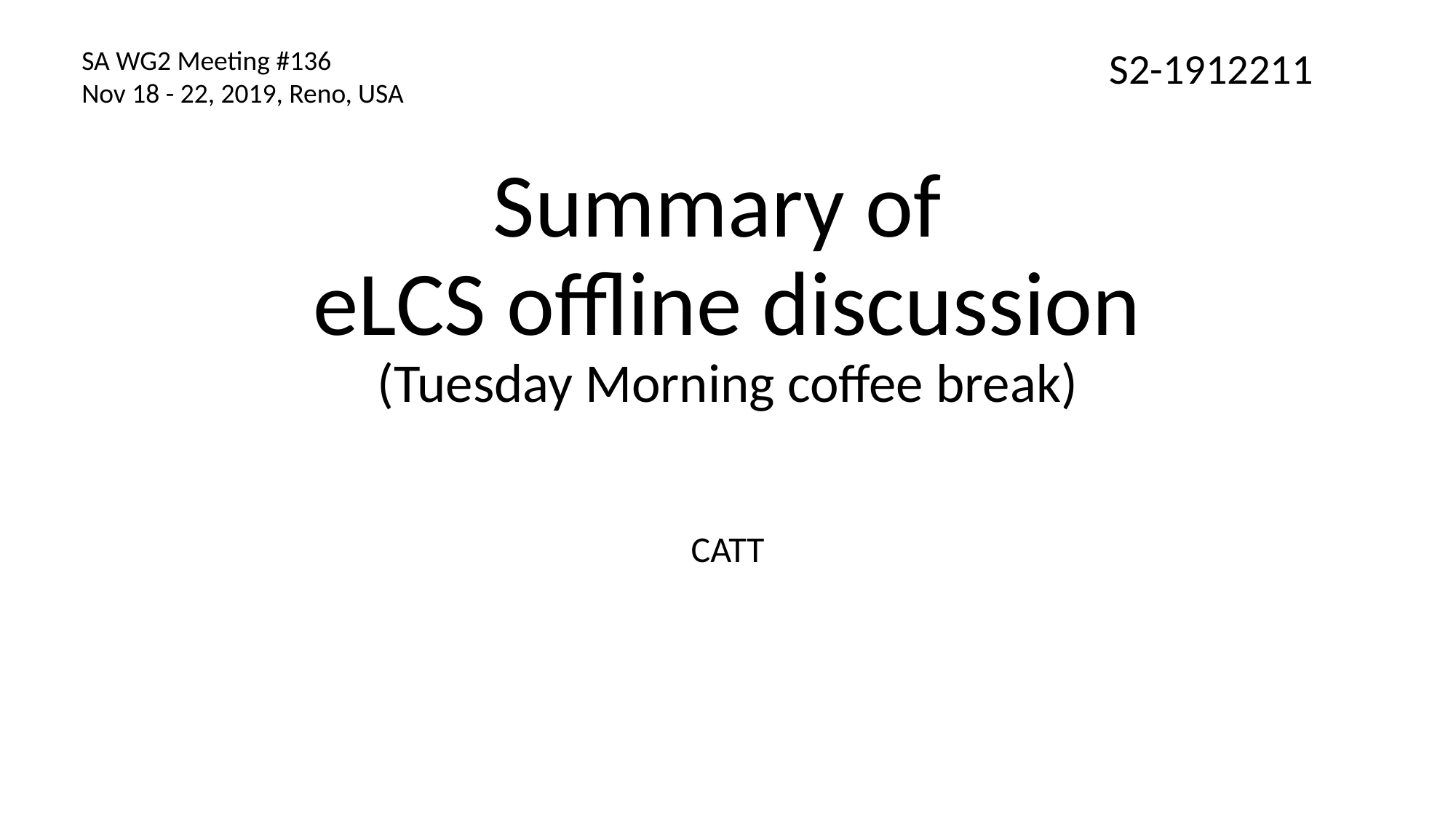

S2-1912211
SA WG2 Meeting #136
Nov 18 - 22, 2019, Reno, USA
# Summary of eLCS offline discussion (Tuesday Morning coffee break)
CATT